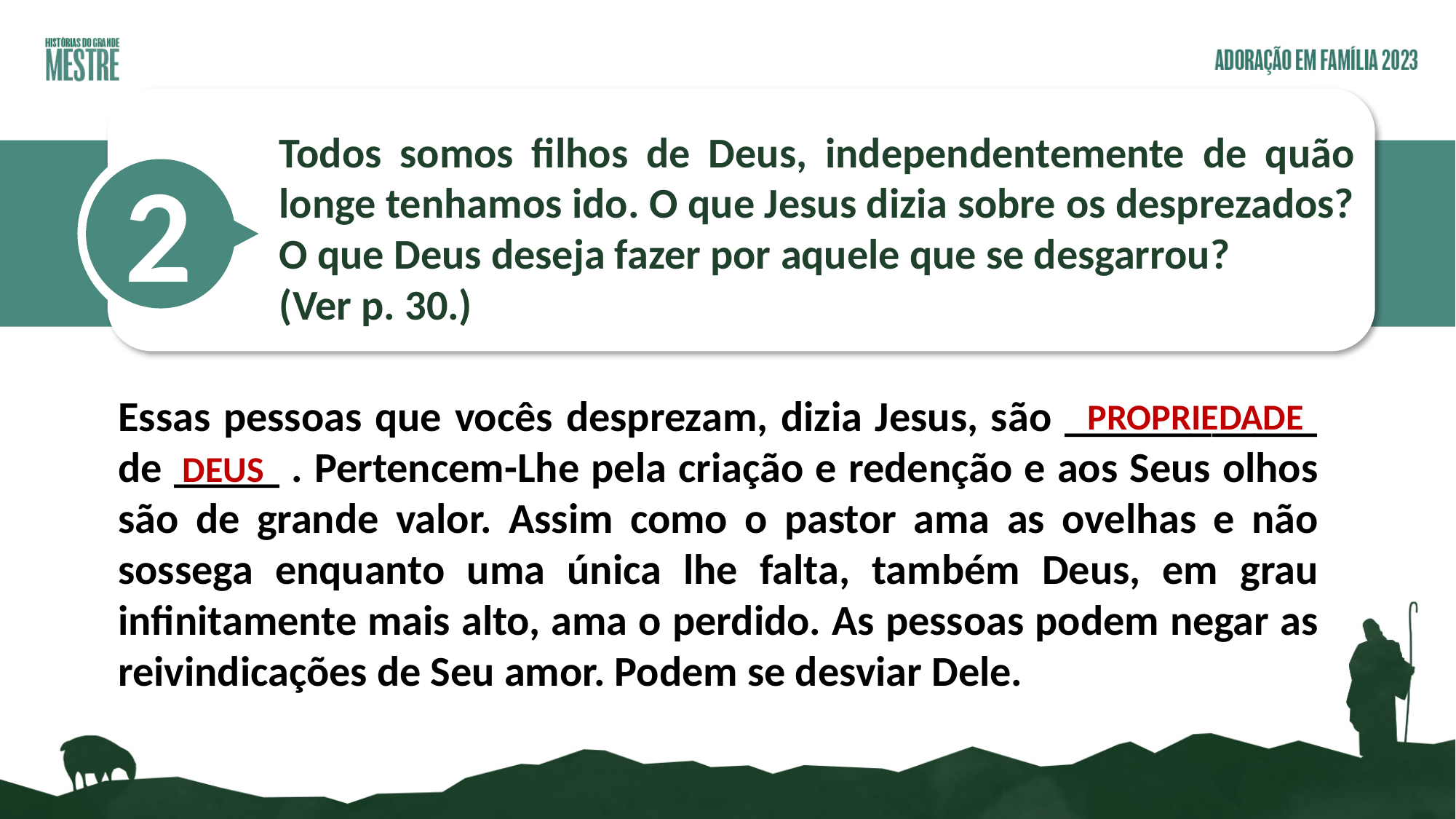

2

Todos somos filhos de Deus, independentemente de quão longe tenhamos ido. O que Jesus dizia sobre os desprezados? O que Deus deseja fazer por aquele que se desgarrou?
(Ver p. 30.)
Essas pessoas que vocês desprezam, dizia Jesus, são ____________ de _____ . Pertencem-Lhe pela criação e redenção e aos Seus olhos são de grande valor. Assim como o pastor ama as ovelhas e não sossega enquanto uma única lhe falta, também Deus, em grau infinitamente mais alto, ama o perdido. As pessoas podem negar as reivindicações de Seu amor. Podem se desviar Dele.
PROPRIEDADE
DEUS